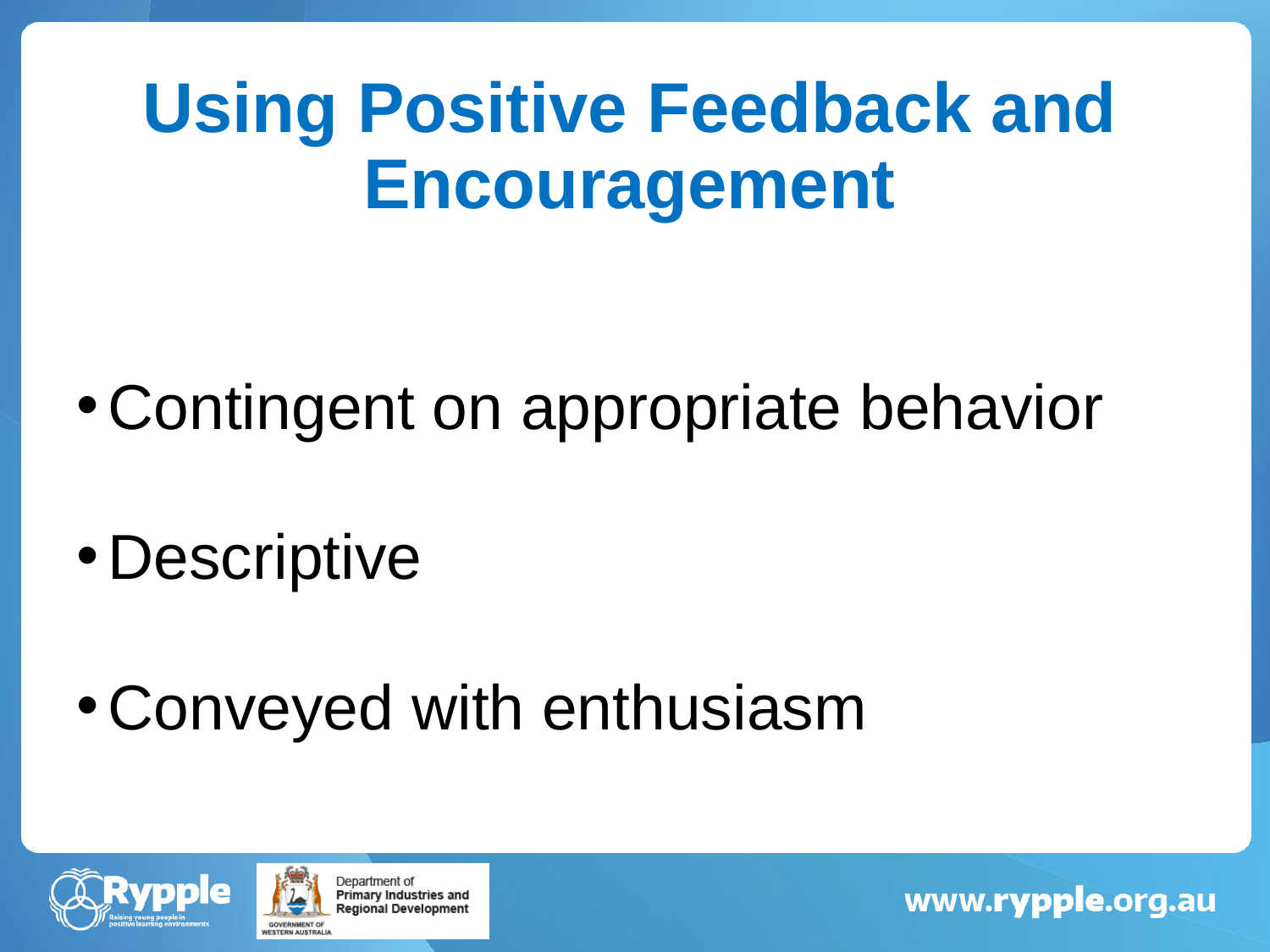

# Using Positive Feedback and Encouragement
Contingent on appropriate behavior
Descriptive
Conveyed with enthusiasm